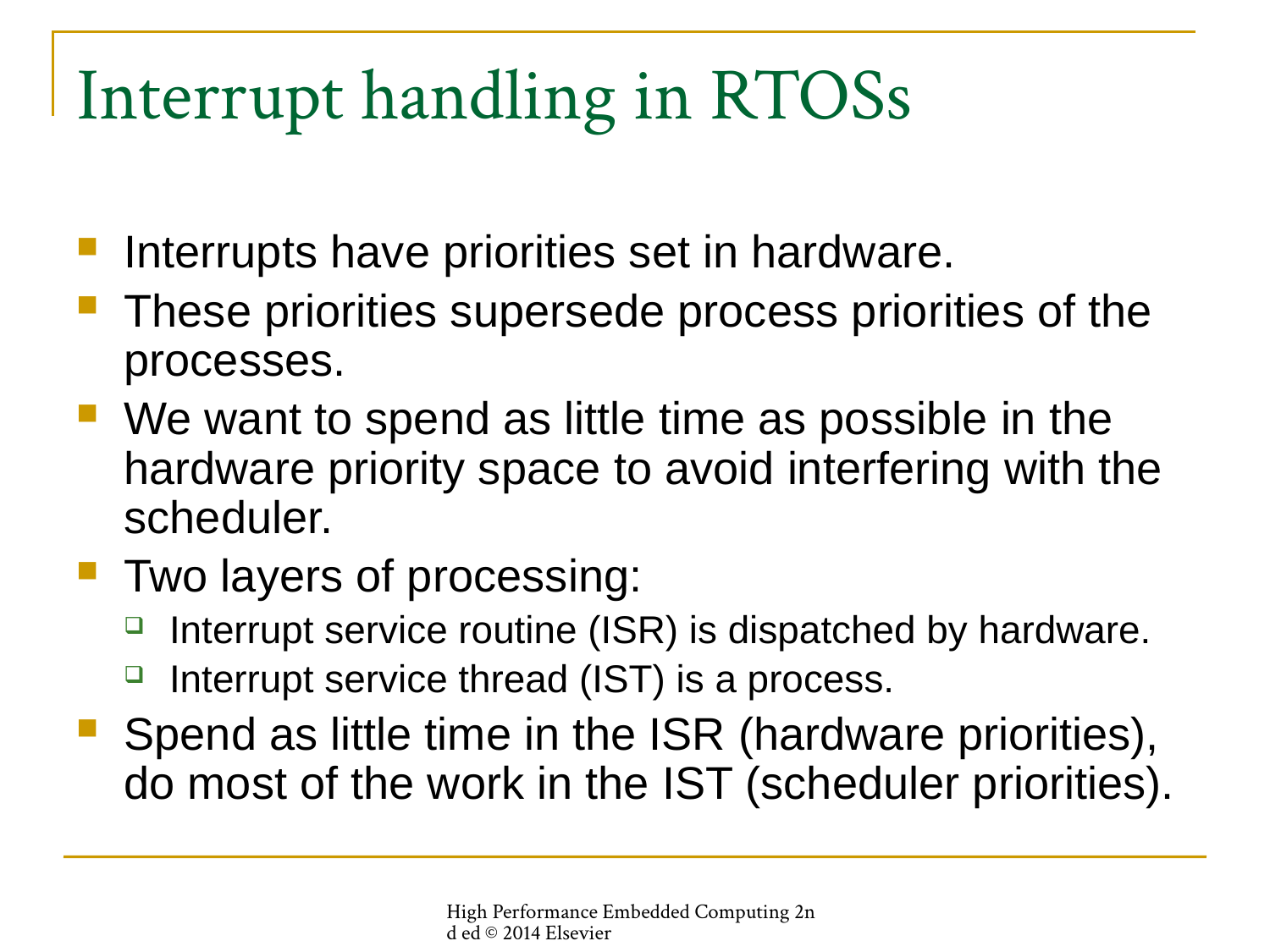

# Interrupt handling in RTOSs
Interrupts have priorities set in hardware.
These priorities supersede process priorities of the processes.
We want to spend as little time as possible in the hardware priority space to avoid interfering with the scheduler.
Two layers of processing:
Interrupt service routine (ISR) is dispatched by hardware.
Interrupt service thread (IST) is a process.
Spend as little time in the ISR (hardware priorities), do most of the work in the IST (scheduler priorities).
High Performance Embedded Computing 2nd ed © 2014 Elsevier